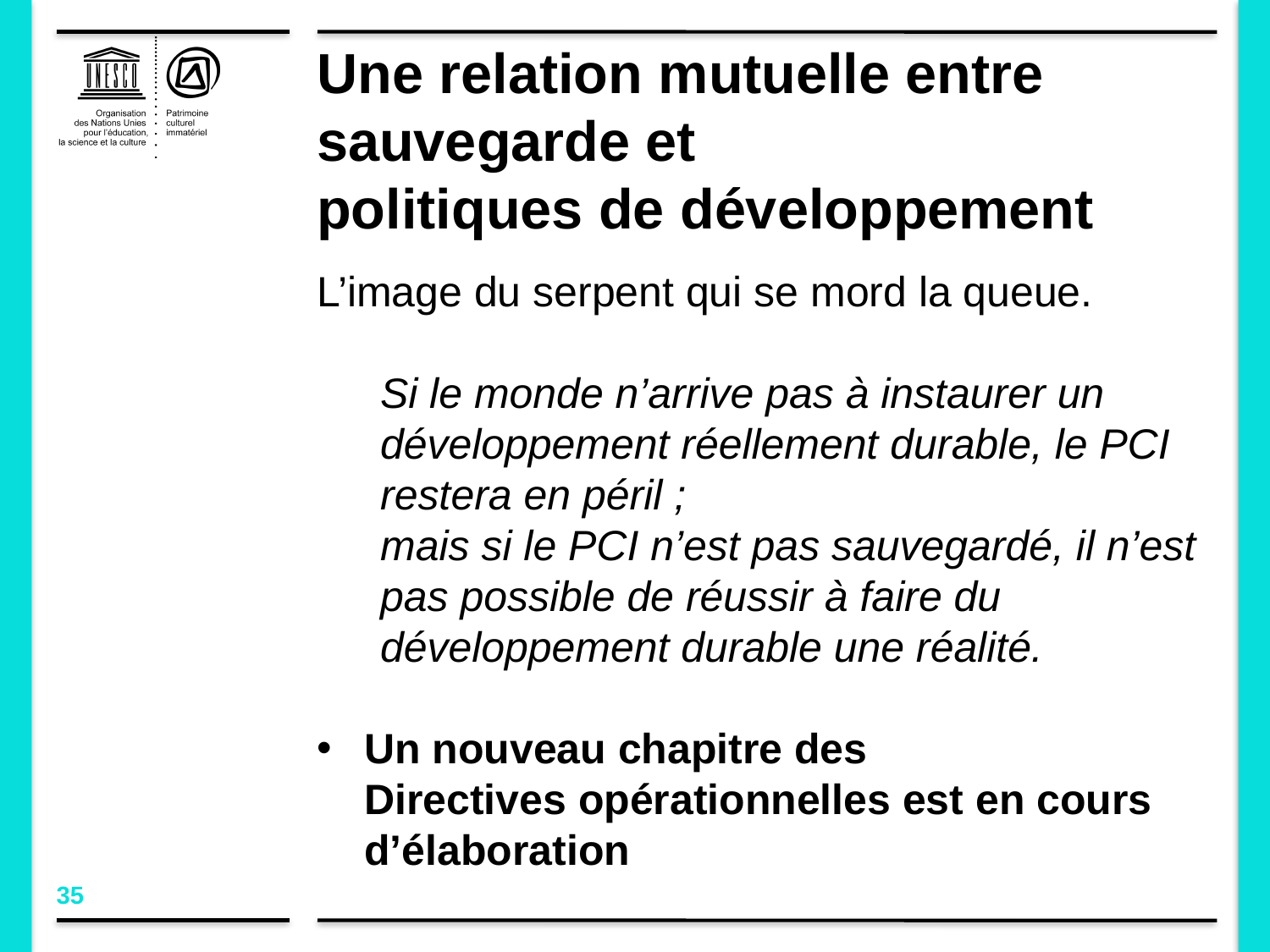

# Une relation mutuelle entre sauvegarde et politiques de développement
L’image du serpent qui se mord la queue.

Si le monde n’arrive pas à instaurer un développement réellement durable, le PCI restera en péril ;
mais si le PCI n’est pas sauvegardé, il n’est pas possible de réussir à faire du développement durable une réalité.

Un nouveau chapitre des
Directives opérationnelles est en cours d’élaboration